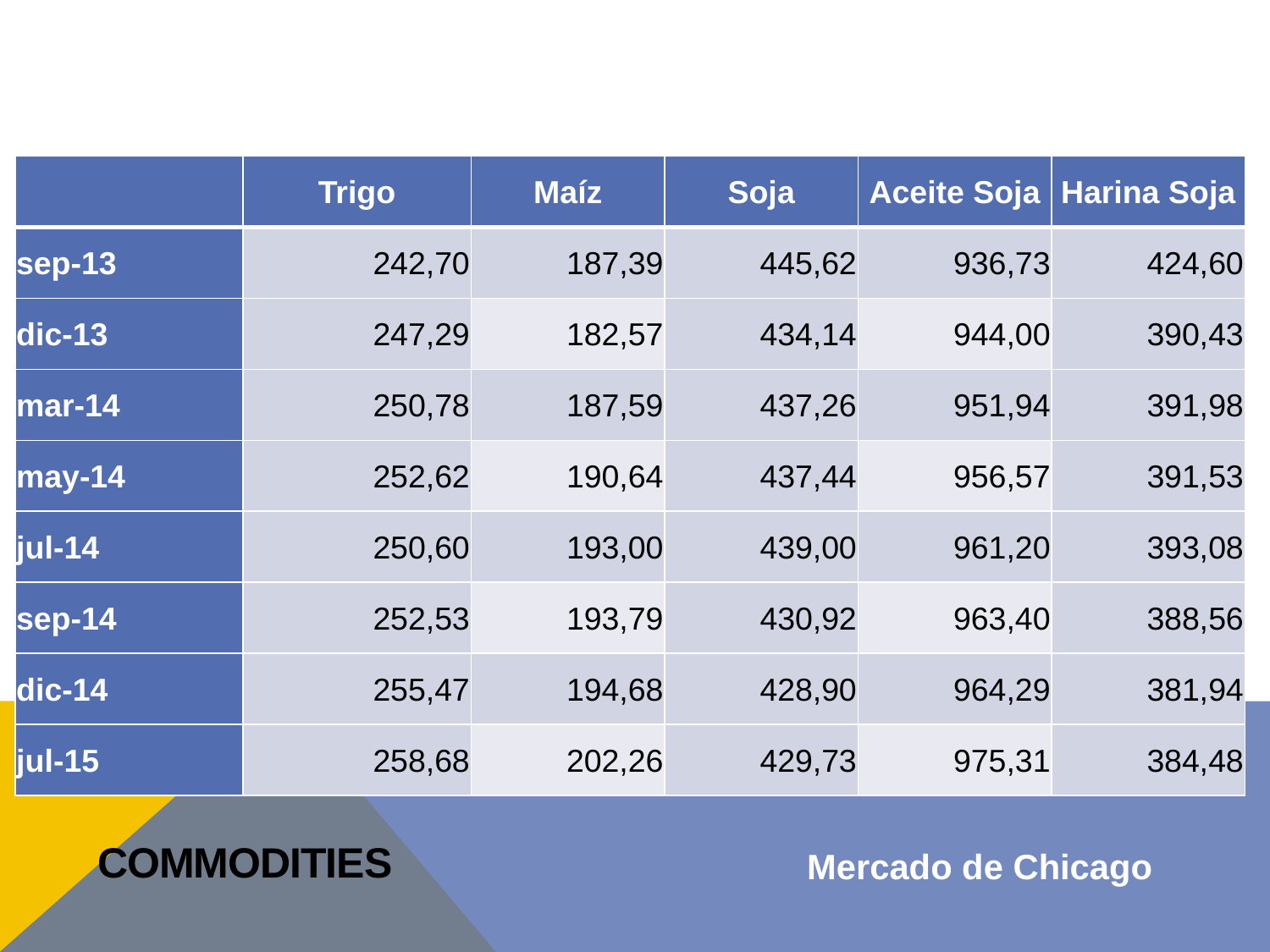

|  | Trigo | Maíz | Soja | Aceite Soja | Harina Soja |
| --- | --- | --- | --- | --- | --- |
| sep-13 | 242,70 | 187,39 | 445,62 | 936,73 | 424,60 |
| dic-13 | 247,29 | 182,57 | 434,14 | 944,00 | 390,43 |
| mar-14 | 250,78 | 187,59 | 437,26 | 951,94 | 391,98 |
| may-14 | 252,62 | 190,64 | 437,44 | 956,57 | 391,53 |
| jul-14 | 250,60 | 193,00 | 439,00 | 961,20 | 393,08 |
| sep-14 | 252,53 | 193,79 | 430,92 | 963,40 | 388,56 |
| dic-14 | 255,47 | 194,68 | 428,90 | 964,29 | 381,94 |
| jul-15 | 258,68 | 202,26 | 429,73 | 975,31 | 384,48 |
# Commodities
Mercado de Chicago